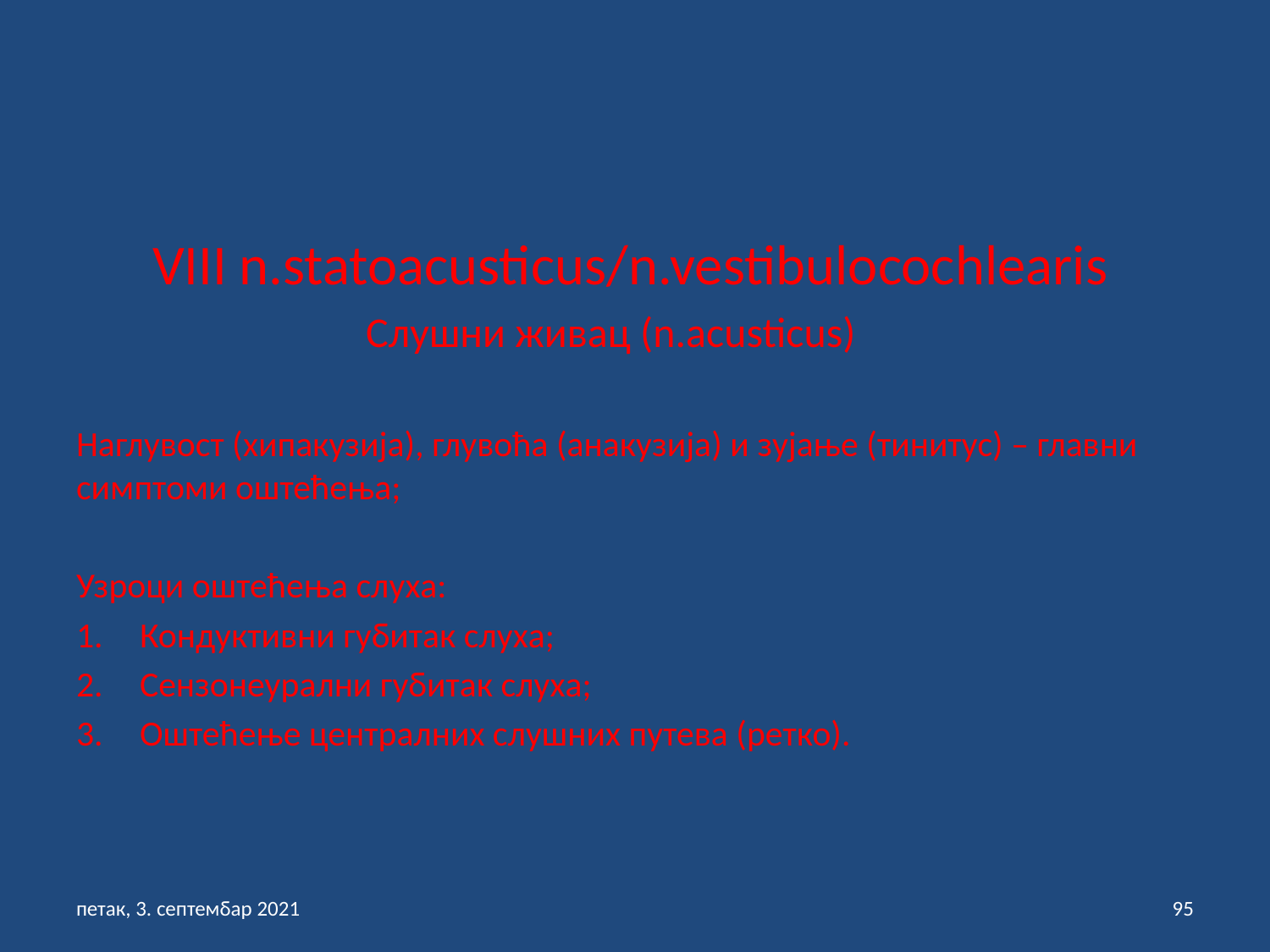

VIII n.statoacusticus/n.vestibulocochlearis
                                    Слушни живац (n.acusticus)

Наглувост (хипакузија), глувоћа (анакузија) и зујање (тинитус) – главни симптоми оштећења;

Узроци оштећења слуха:
Кондуктивни губитак слуха;
Сензонеурални губитак слуха;
Оштећење централних слушних путева (ретко).

петак, 3. септембар 2021
95